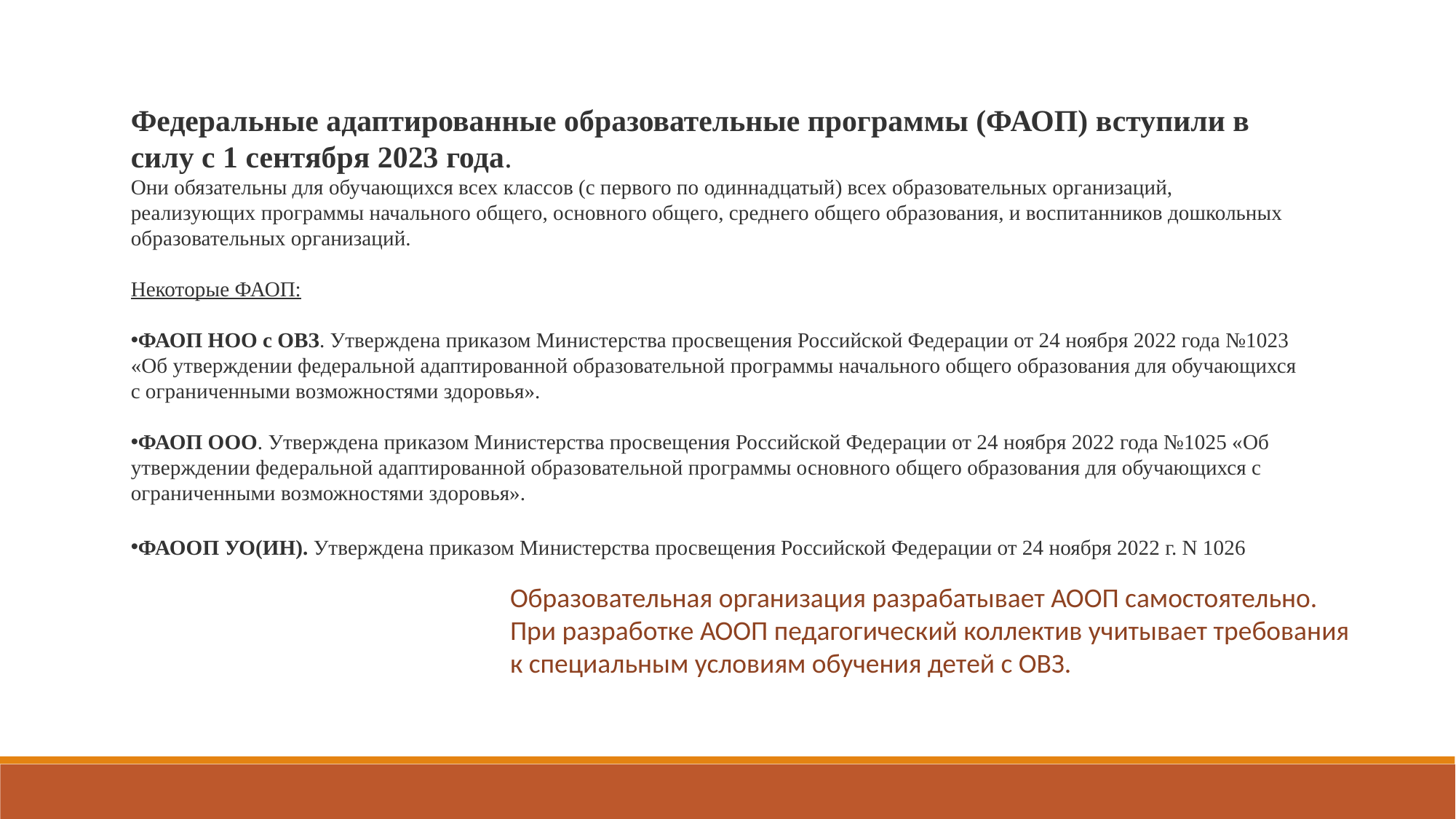

Федеральные адаптированные образовательные программы (ФАОП) вступили в силу с 1 сентября 2023 года.
Они обязательны для обучающихся всех классов (с первого по одиннадцатый) всех образовательных организаций, реализующих программы начального общего, основного общего, среднего общего образования, и воспитанников дошкольных образовательных организаций.

Некоторые ФАОП:

ФАОП НОО с ОВЗ. Утверждена приказом Министерства просвещения Российской Федерации от 24 ноября 2022 года №1023 «Об утверждении федеральной адаптированной образовательной программы начального общего образования для обучающихся с ограниченными возможностями здоровья».

ФАОП ООО. Утверждена приказом Министерства просвещения Российской Федерации от 24 ноября 2022 года №1025 «Об утверждении федеральной адаптированной образовательной программы основного общего образования для обучающихся с ограниченными возможностями здоровья».

ФАООП УО(ИН). Утверждена приказом Министерства просвещения Российской Федерации от 24 ноября 2022 г. N 1026

Образовательная организация разрабатывает АООП самостоятельно. При разработке АООП педагогический коллектив учитывает требования к специальным условиям обучения детей с ОВЗ.